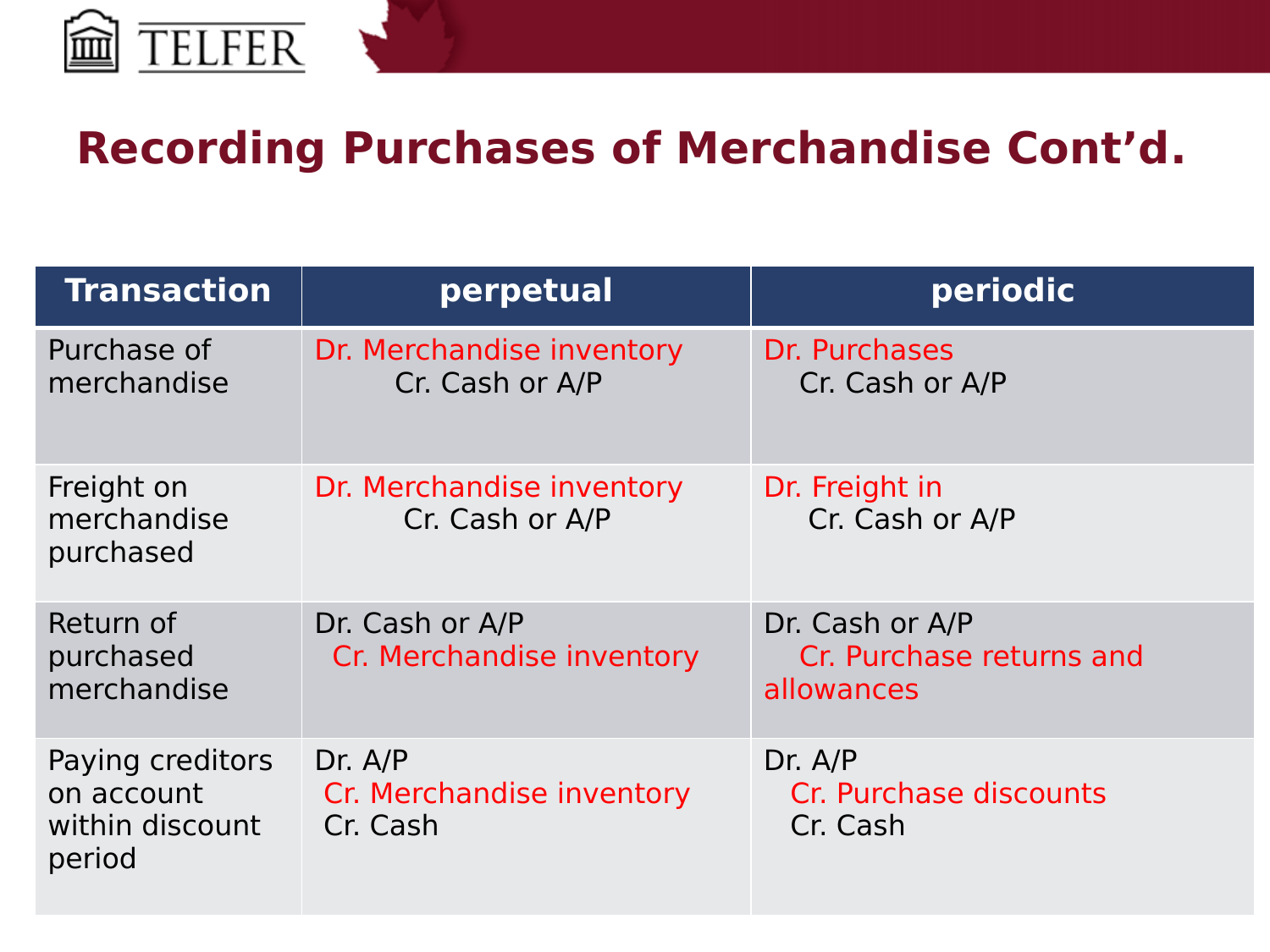

# Recording Purchases of Merchandise Cont’d.
| Transaction | perpetual | periodic |
| --- | --- | --- |
| Purchase of merchandise | Dr. Merchandise inventory Cr. Cash or A/P | Dr. Purchases Cr. Cash or A/P |
| Freight on merchandise purchased | Dr. Merchandise inventory Cr. Cash or A/P | Dr. Freight in Cr. Cash or A/P |
| Return of purchased merchandise | Dr. Cash or A/P Cr. Merchandise inventory | Dr. Cash or A/P Cr. Purchase returns and allowances |
| Paying creditors on account within discount period | Dr. A/P Cr. Merchandise inventory Cr. Cash | Dr. A/P Cr. Purchase discounts Cr. Cash |